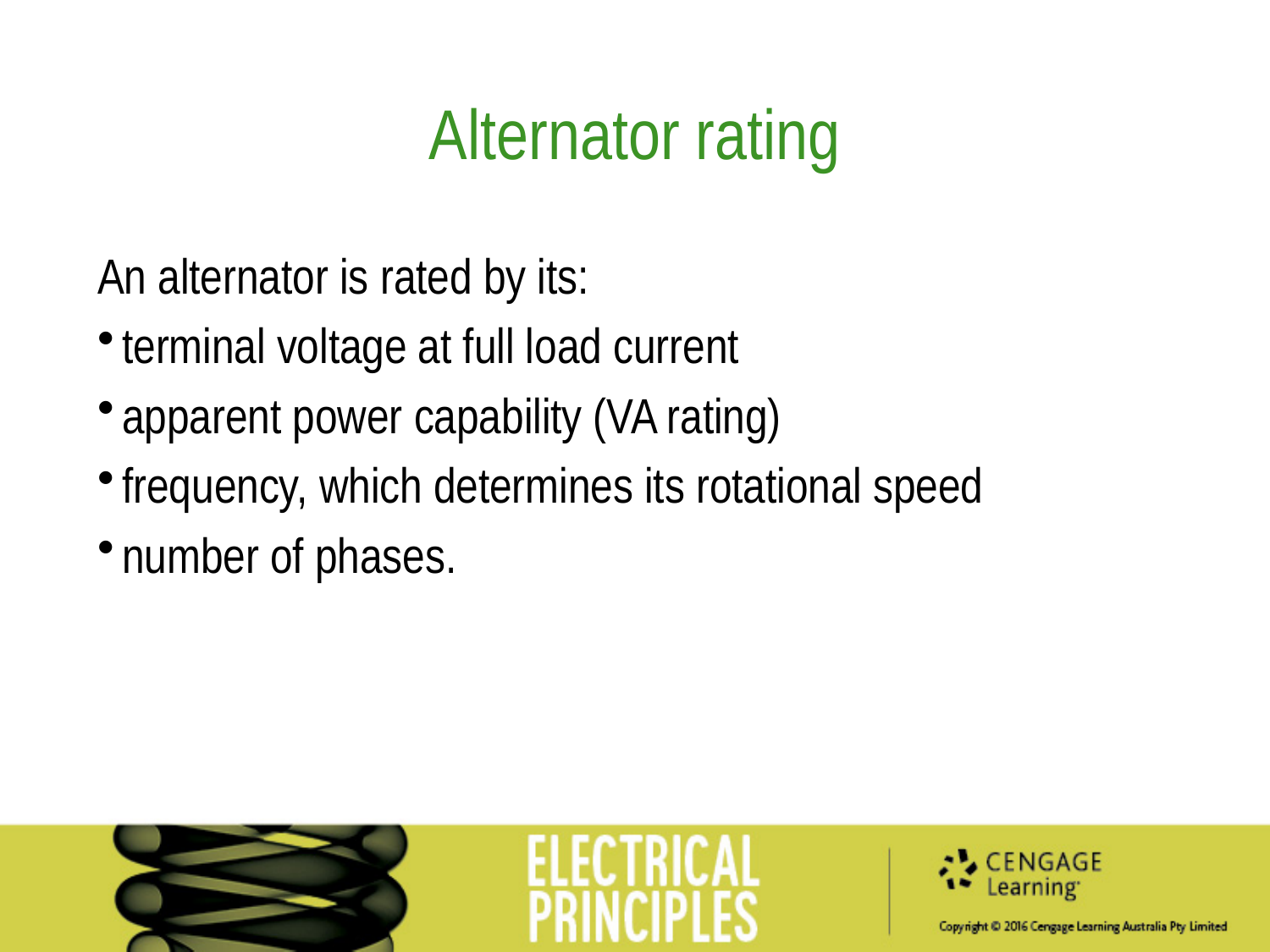

Alternator rating
An alternator is rated by its:
terminal voltage at full load current
apparent power capability (VA rating)
frequency, which determines its rotational speed
number of phases.